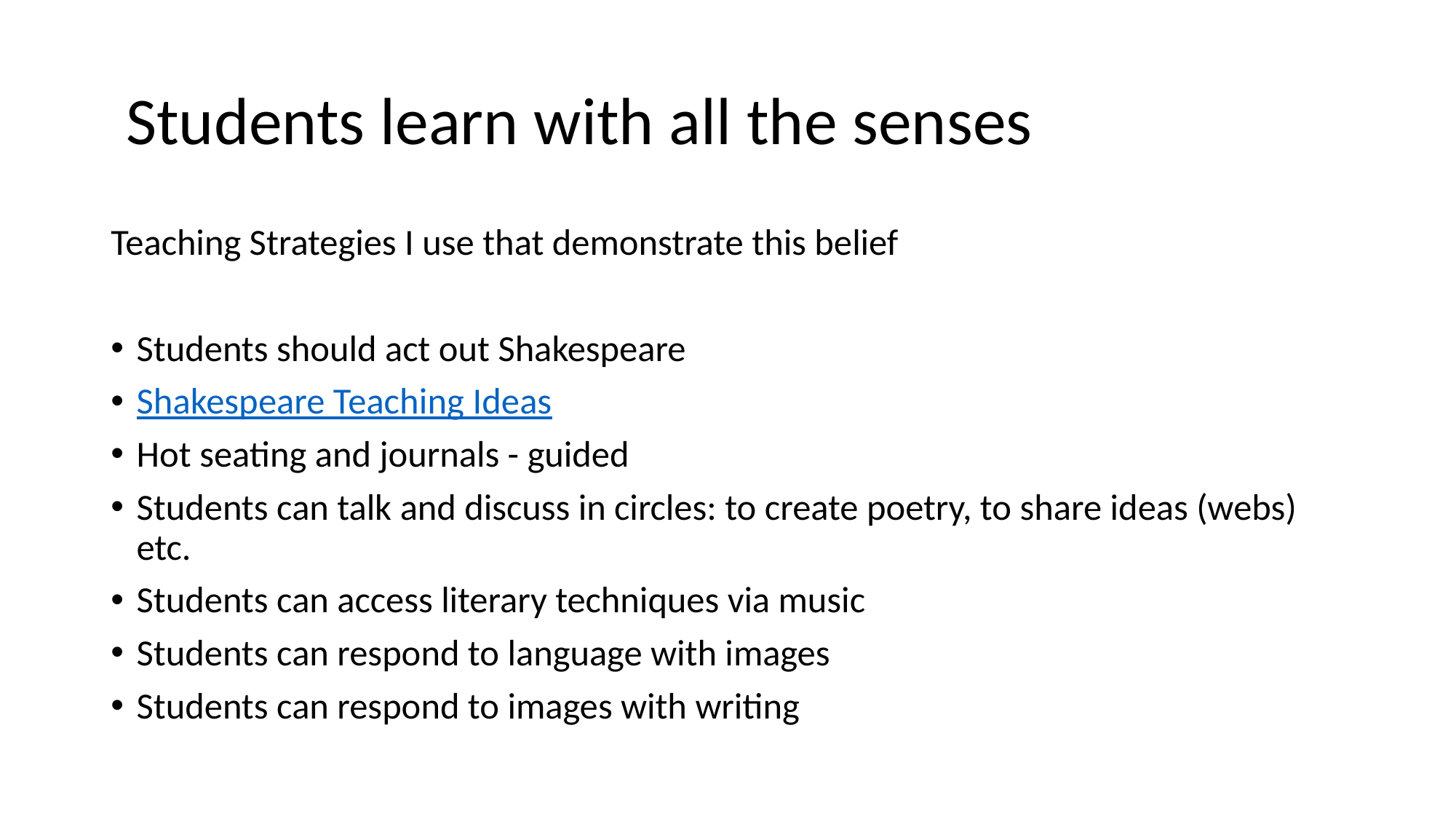

# Students learn with all the senses
Teaching Strategies I use that demonstrate this belief

Students should act out Shakespeare
Shakespeare Teaching Ideas
Hot seating and journals - guided
Students can talk and discuss in circles: to create poetry, to share ideas (webs) etc.
Students can access literary techniques via music
Students can respond to language with images
Students can respond to images with writing